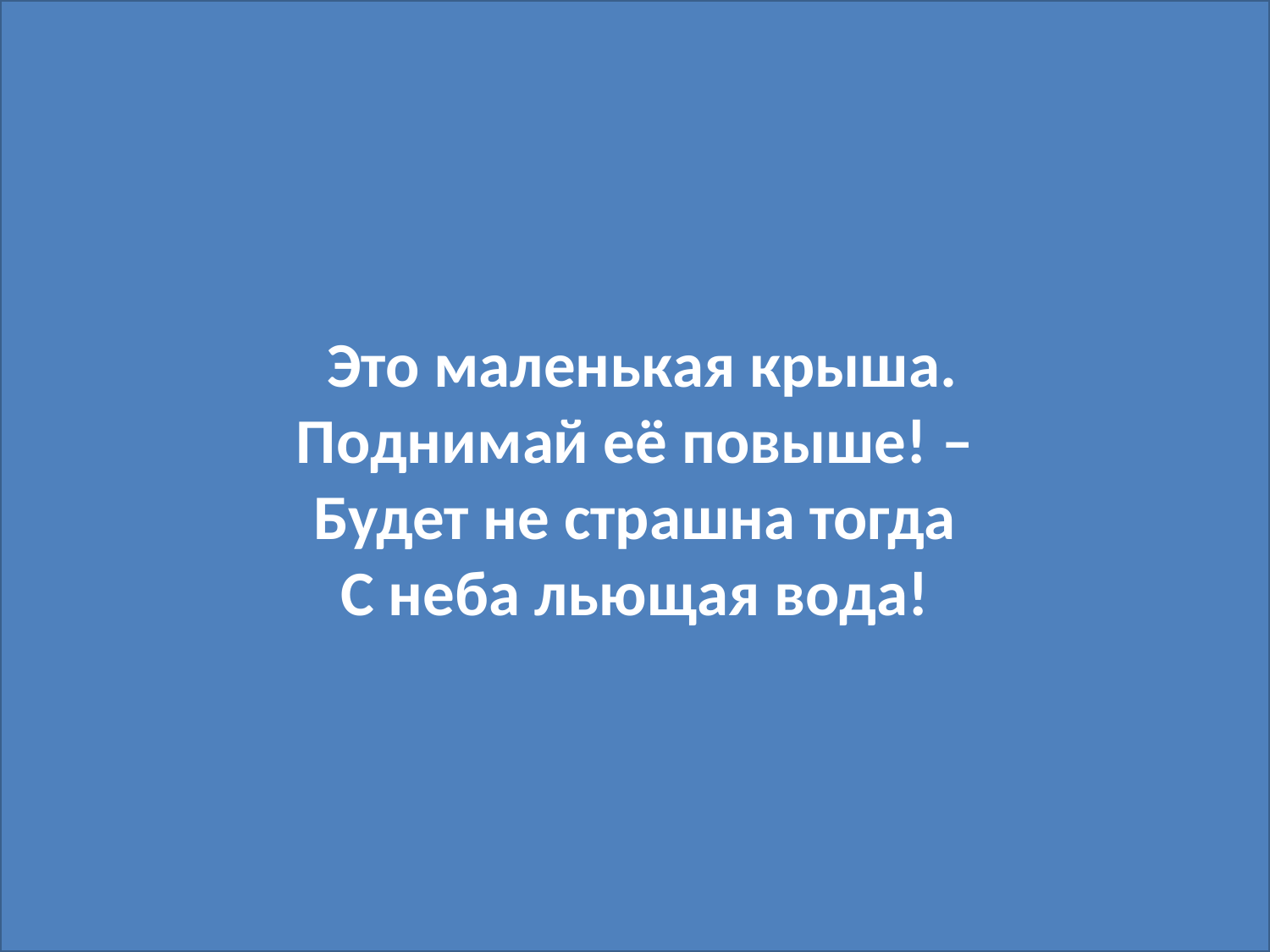

Это маленькая крыша.
Поднимай её повыше! –
Будет не страшна тогда
С неба льющая вода!